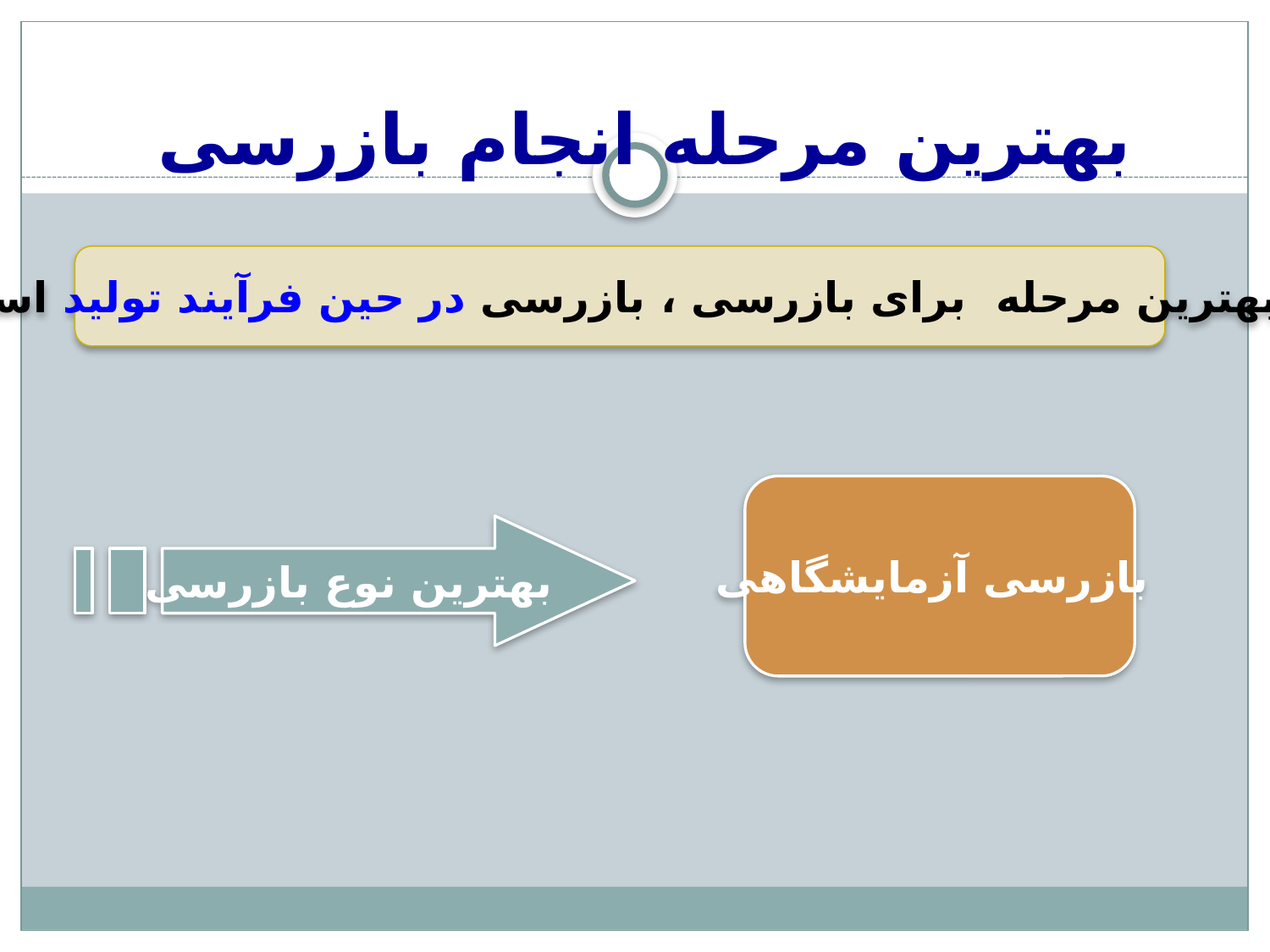

بهترین مرحله انجام بازرسی
بهترین مرحله  برای بازرسی ، بازرسی در حین فرآیند تولید است
بازرسی آزمایشگاهی
 بهترین نوع بازرسی